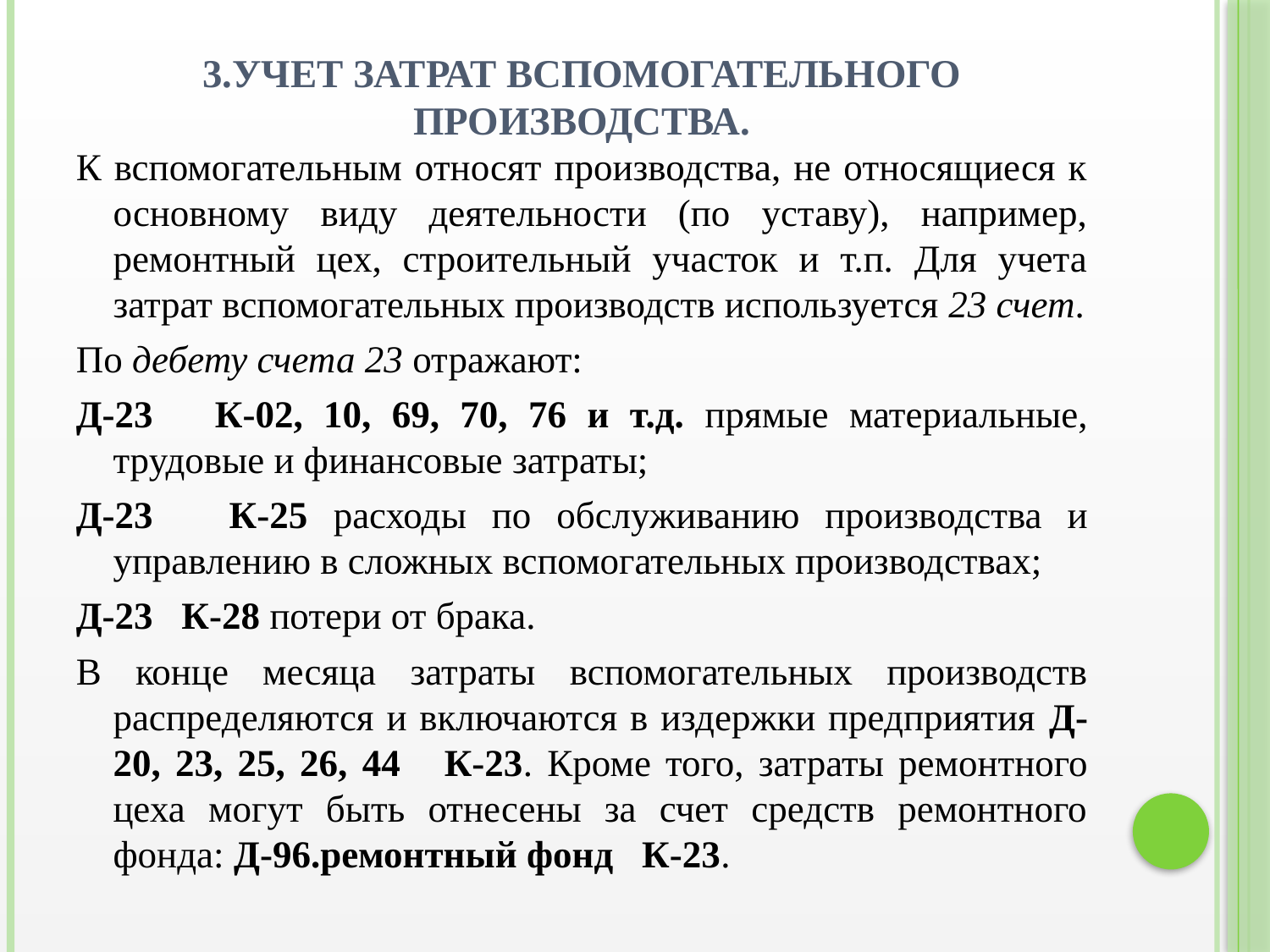

# 3.Учет затрат вспомогательного производства.
К вспомогательным относят производства, не относящиеся к основному виду деятельности (по уставу), например, ремонтный цех, строительный участок и т.п. Для учета затрат вспомогательных производств используется 23 счет.
По дебету счета 23 отражают:
Д-23   К-02, 10, 69, 70, 76 и т.д. прямые материальные, трудовые и финансовые затраты;
Д-23   К-25 расходы по обслуживанию производства и управлению в сложных вспомогательных производствах;
Д-23   К-28 потери от брака.
В конце месяца затраты вспомогательных производств распределяются и включаются в издержки предприятия Д-20, 23, 25, 26, 44   К-23. Кроме того, затраты ремонтного цеха могут быть отнесены за счет средств ремонтного фонда: Д-96.ремонтный фонд   К-23.